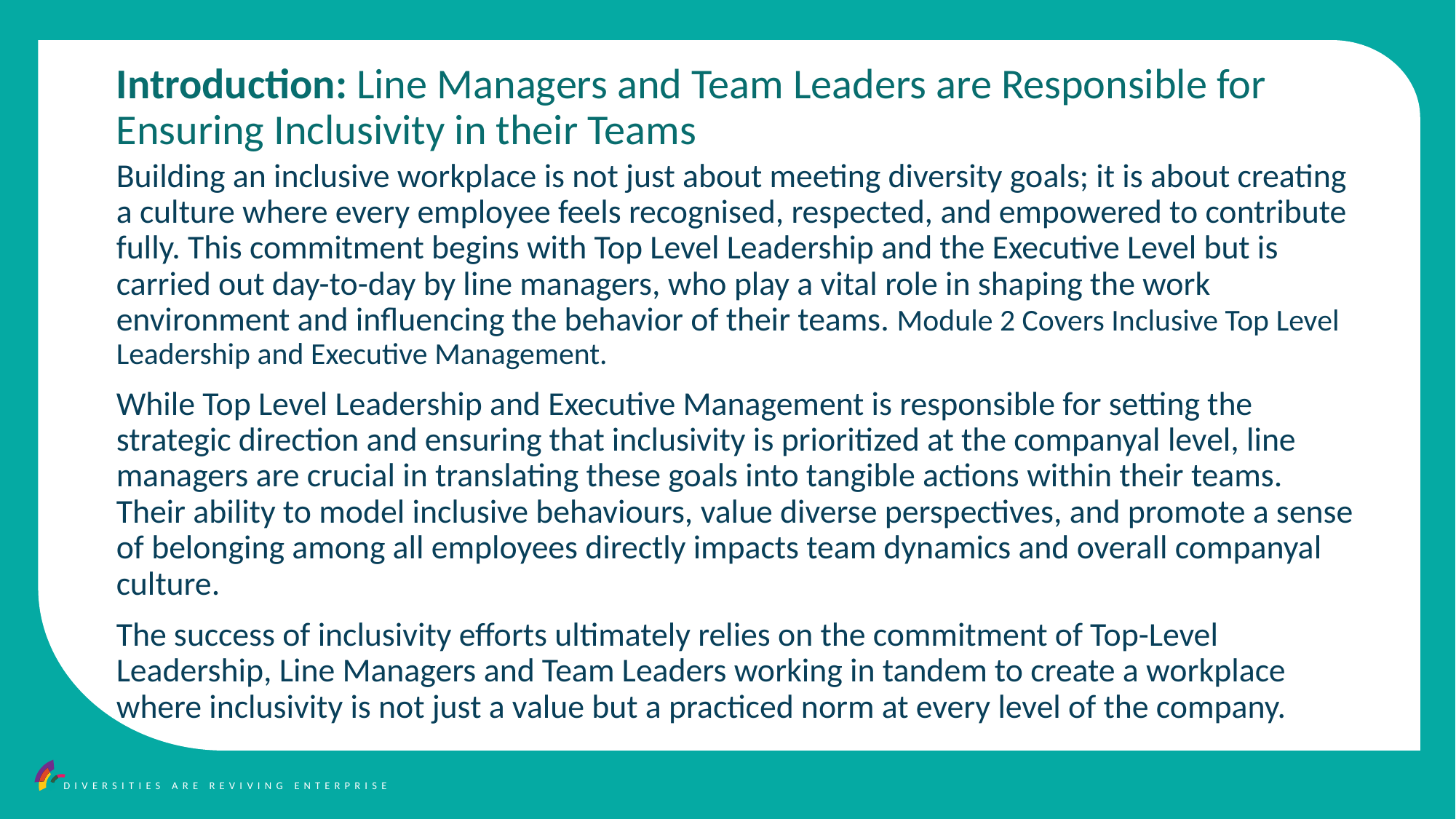

Introduction: Line Managers and Team Leaders are Responsible for Ensuring Inclusivity in their Teams
Building an inclusive workplace is not just about meeting diversity goals; it is about creating a culture where every employee feels recognised, respected, and empowered to contribute fully. This commitment begins with Top Level Leadership and the Executive Level but is carried out day-to-day by line managers, who play a vital role in shaping the work environment and influencing the behavior of their teams. Module 2 Covers Inclusive Top Level Leadership and Executive Management.
While Top Level Leadership and Executive Management is responsible for setting the strategic direction and ensuring that inclusivity is prioritized at the companyal level, line managers are crucial in translating these goals into tangible actions within their teams. Their ability to model inclusive behaviours, value diverse perspectives, and promote a sense of belonging among all employees directly impacts team dynamics and overall companyal culture.
The success of inclusivity efforts ultimately relies on the commitment of Top-Level Leadership, Line Managers and Team Leaders working in tandem to create a workplace where inclusivity is not just a value but a practiced norm at every level of the company.